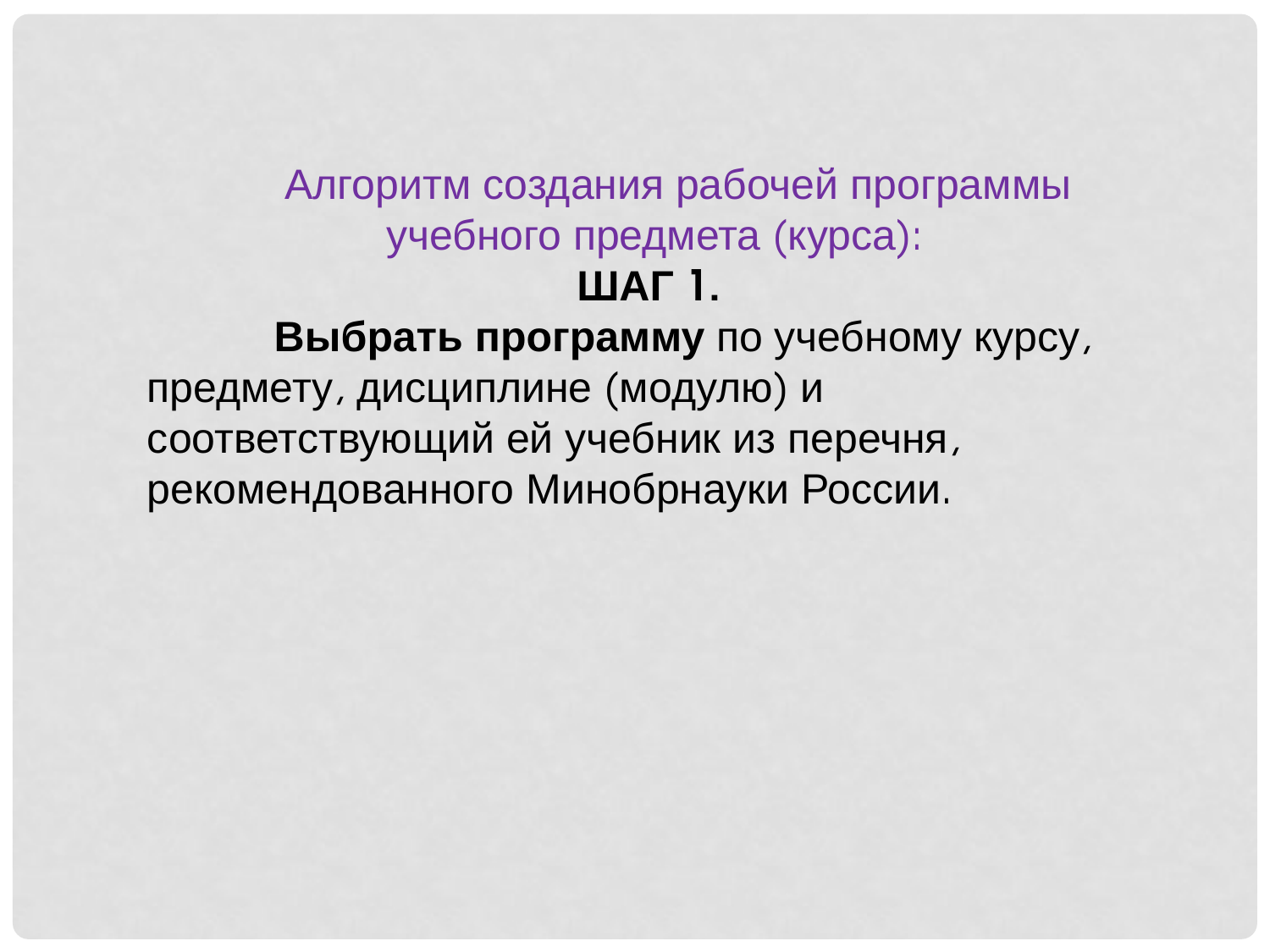

Алгоритм создания рабочей программы учебного предмета (курса):
ШАГ 1.
	Выбрать программу по учебному курсу, предмету, дисциплине (модулю) и соответствующий ей учебник из перечня, рекомендованного Минобрнауки России.